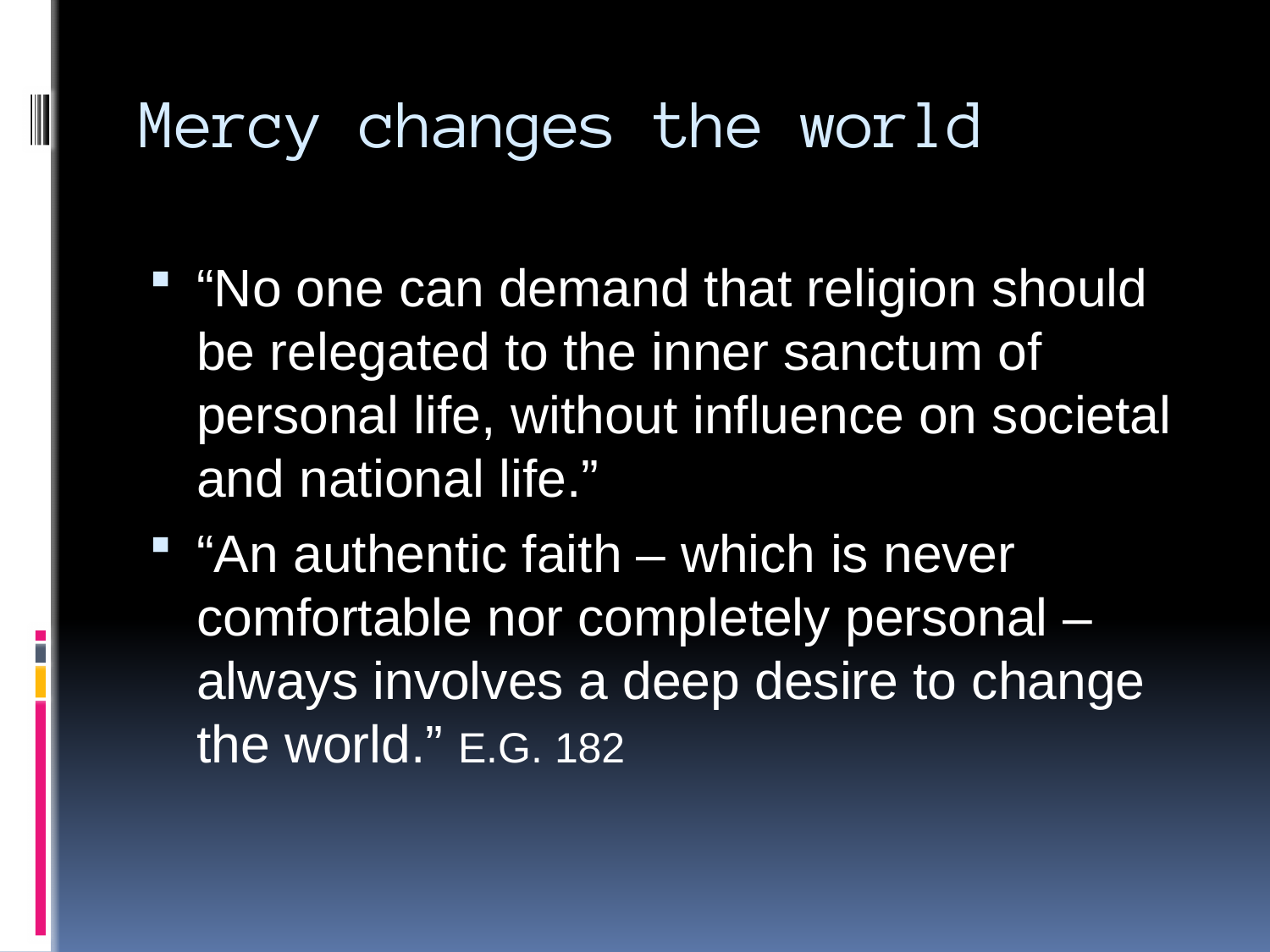

# Mercy changes the world
“No one can demand that religion should be relegated to the inner sanctum of personal life, without influence on societal and national life.”
“An authentic faith – which is never comfortable nor completely personal – always involves a deep desire to change the world.” E.G. 182